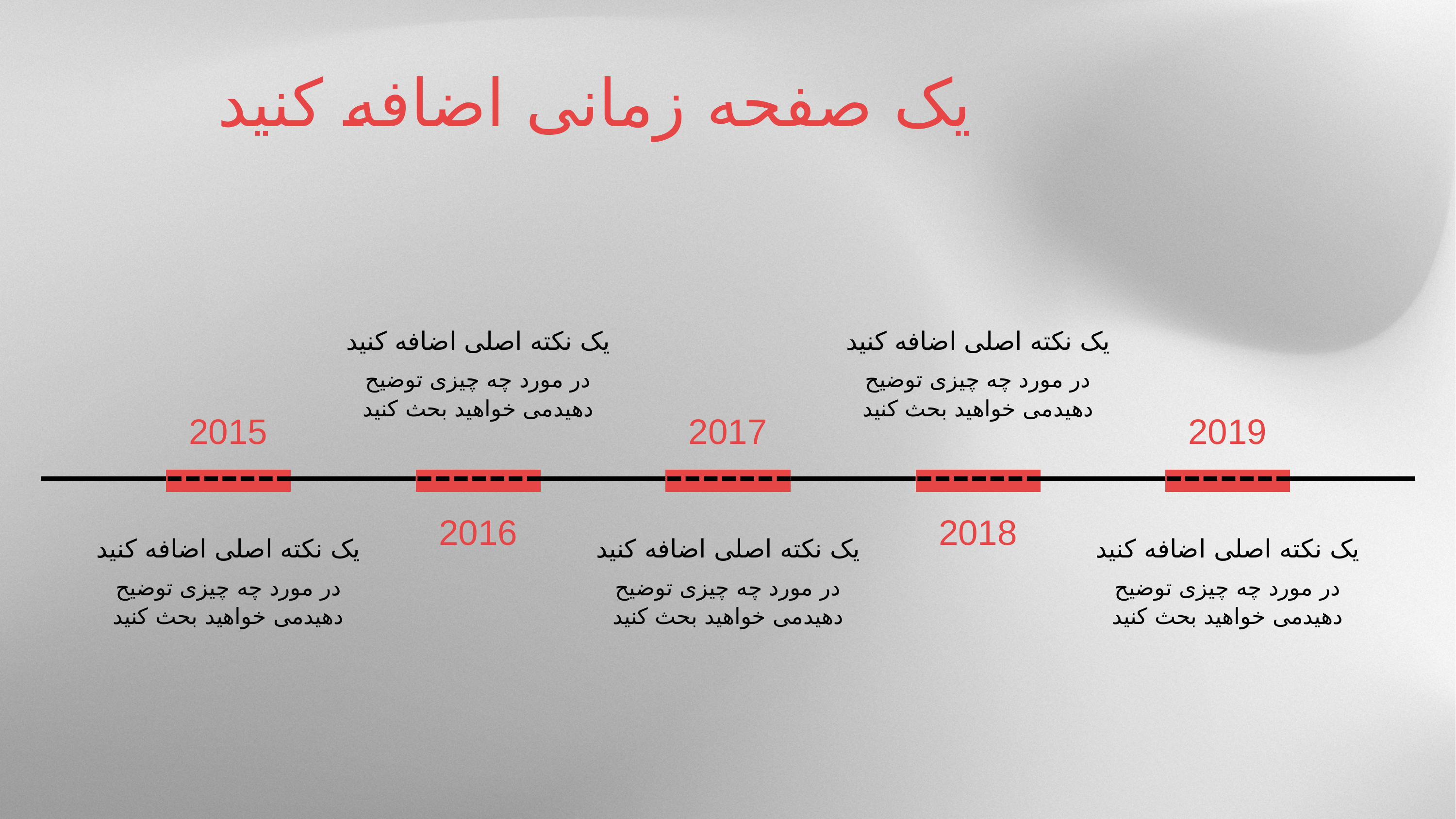

یک صفحه زمانی اضافه کنید
یک نکته اصلی اضافه کنید
در مورد چه چیزی توضیح دهیدمی خواهید بحث کنید
یک نکته اصلی اضافه کنید
در مورد چه چیزی توضیح دهیدمی خواهید بحث کنید
2015
2017
2019

2016
2018
یک نکته اصلی اضافه کنید
در مورد چه چیزی توضیح دهیدمی خواهید بحث کنید
یک نکته اصلی اضافه کنید
در مورد چه چیزی توضیح دهیدمی خواهید بحث کنید
یک نکته اصلی اضافه کنید
در مورد چه چیزی توضیح دهیدمی خواهید بحث کنید